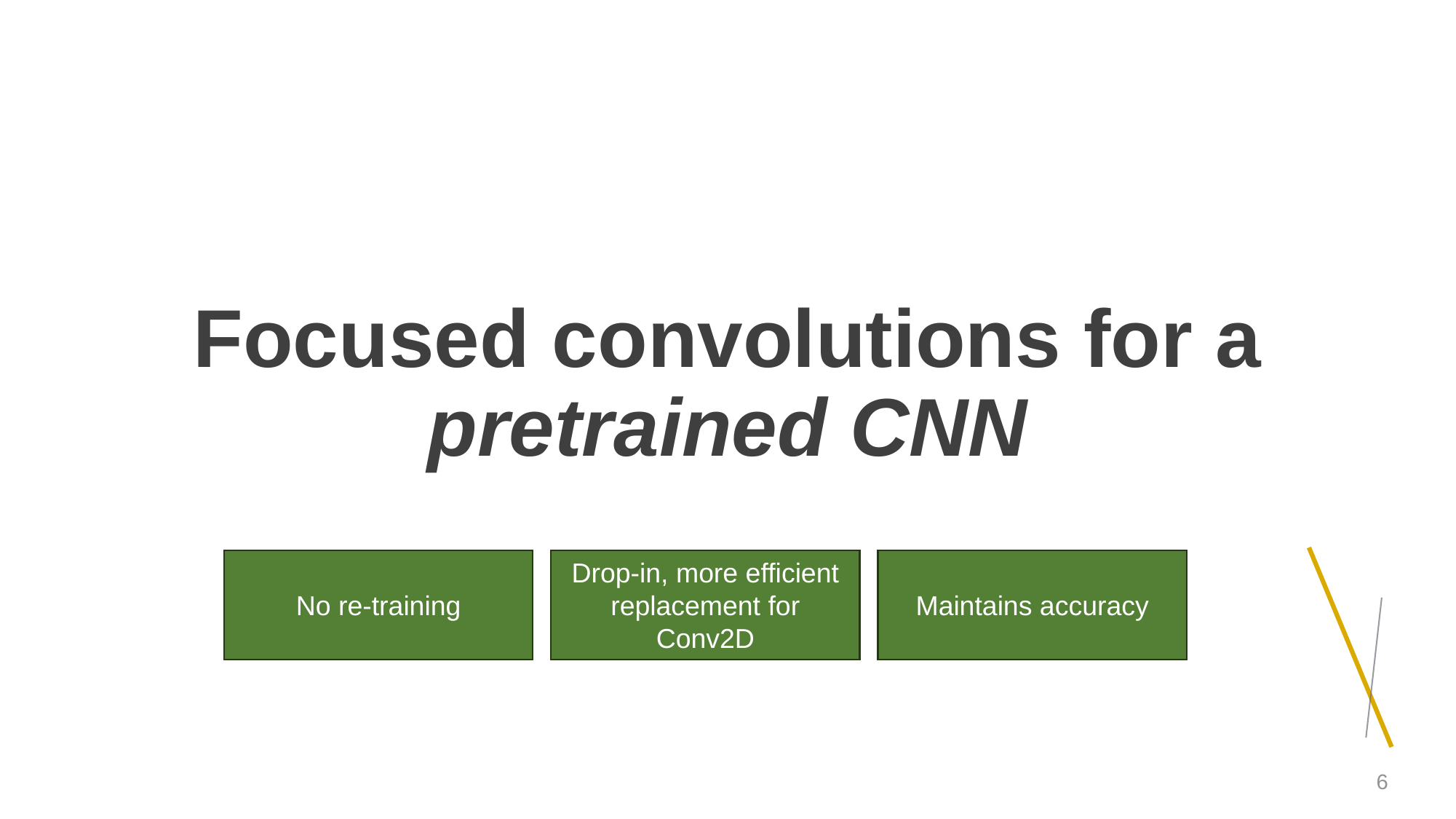

# Focused convolutions for a pretrained CNN
No re-training
Drop-in, more efficient replacement for Conv2D
Maintains accuracy
6